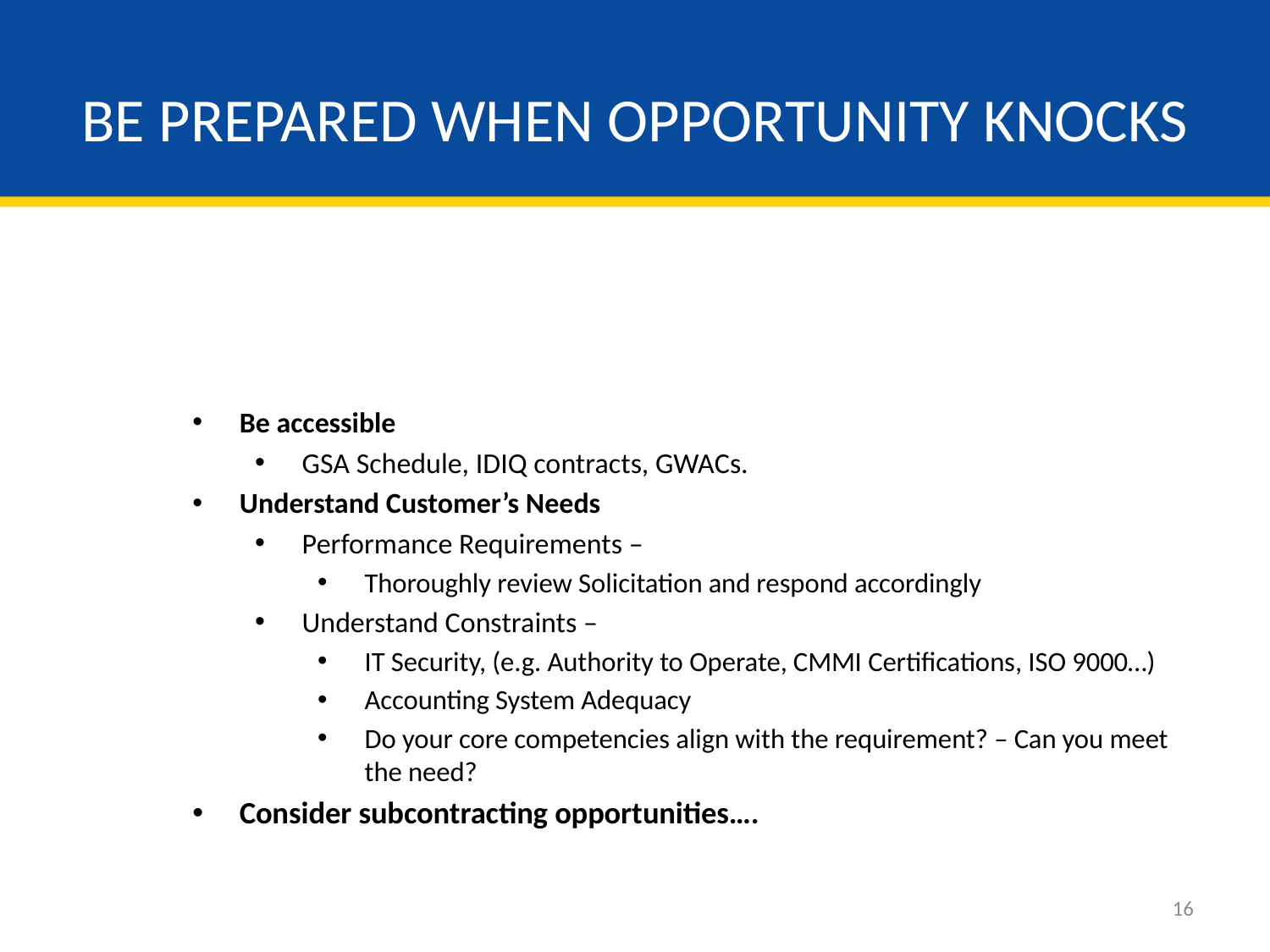

# BE PREPARED WHEN OPPORTUNITY KNOCKS

Be accessible
GSA Schedule, IDIQ contracts, GWACs.
Understand Customer’s Needs
Performance Requirements –
Thoroughly review Solicitation and respond accordingly
Understand Constraints –
IT Security, (e.g. Authority to Operate, CMMI Certifications, ISO 9000…)
Accounting System Adequacy
Do your core competencies align with the requirement? – Can you meet the need?
Consider subcontracting opportunities….

16